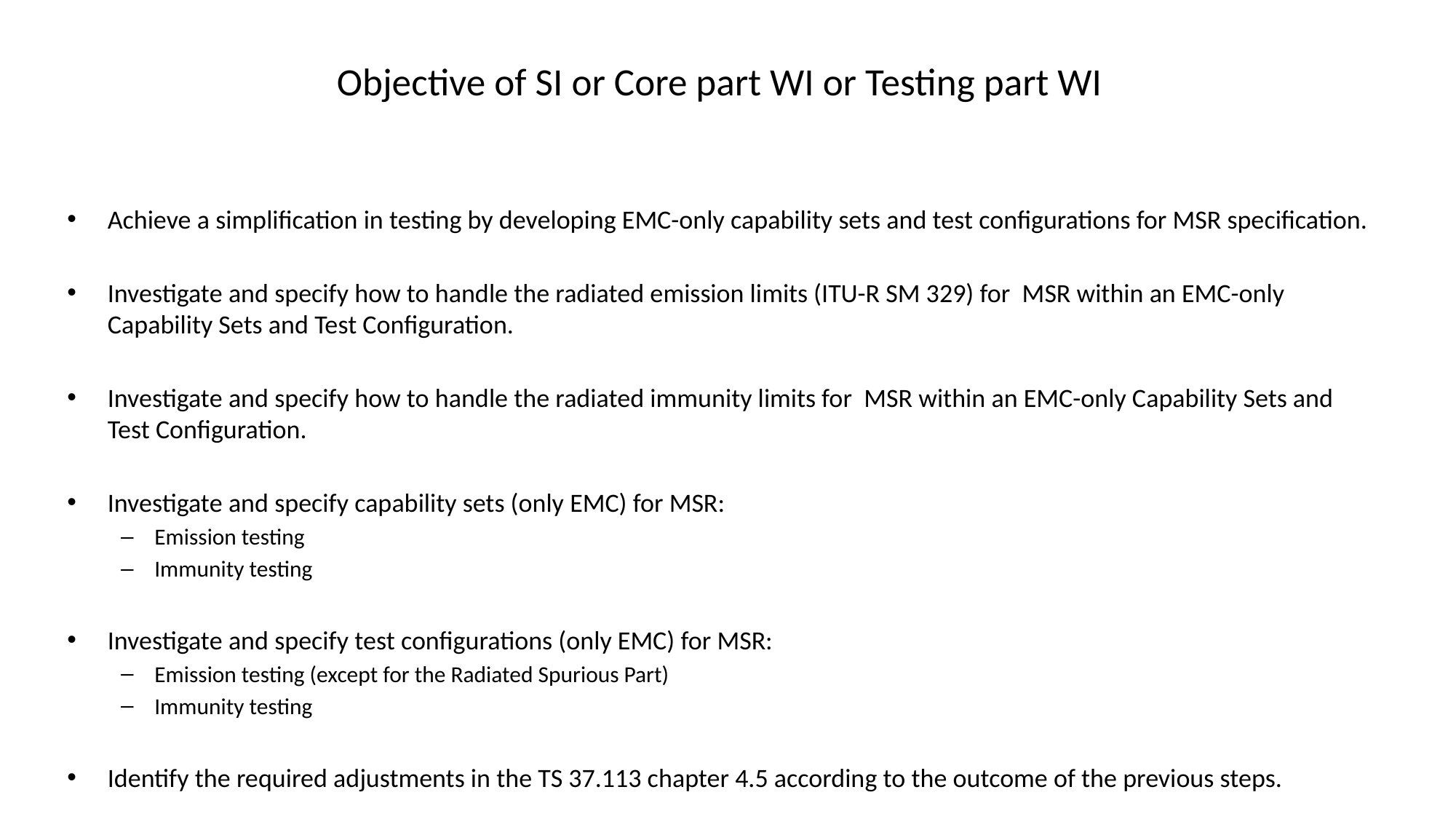

# Objective of SI or Core part WI or Testing part WI
Achieve a simplification in testing by developing EMC-only capability sets and test configurations for MSR specification.

Investigate and specify how to handle the radiated emission limits (ITU-R SM 329) for  MSR within an EMC-only Capability Sets and Test Configuration.

Investigate and specify how to handle the radiated immunity limits for  MSR within an EMC-only Capability Sets and Test Configuration.

Investigate and specify capability sets (only EMC) for MSR:
Emission testing
Immunity testing

Investigate and specify test configurations (only EMC) for MSR:
Emission testing (except for the Radiated Spurious Part)
Immunity testing

Identify the required adjustments in the TS 37.113 chapter 4.5 according to the outcome of the previous steps.